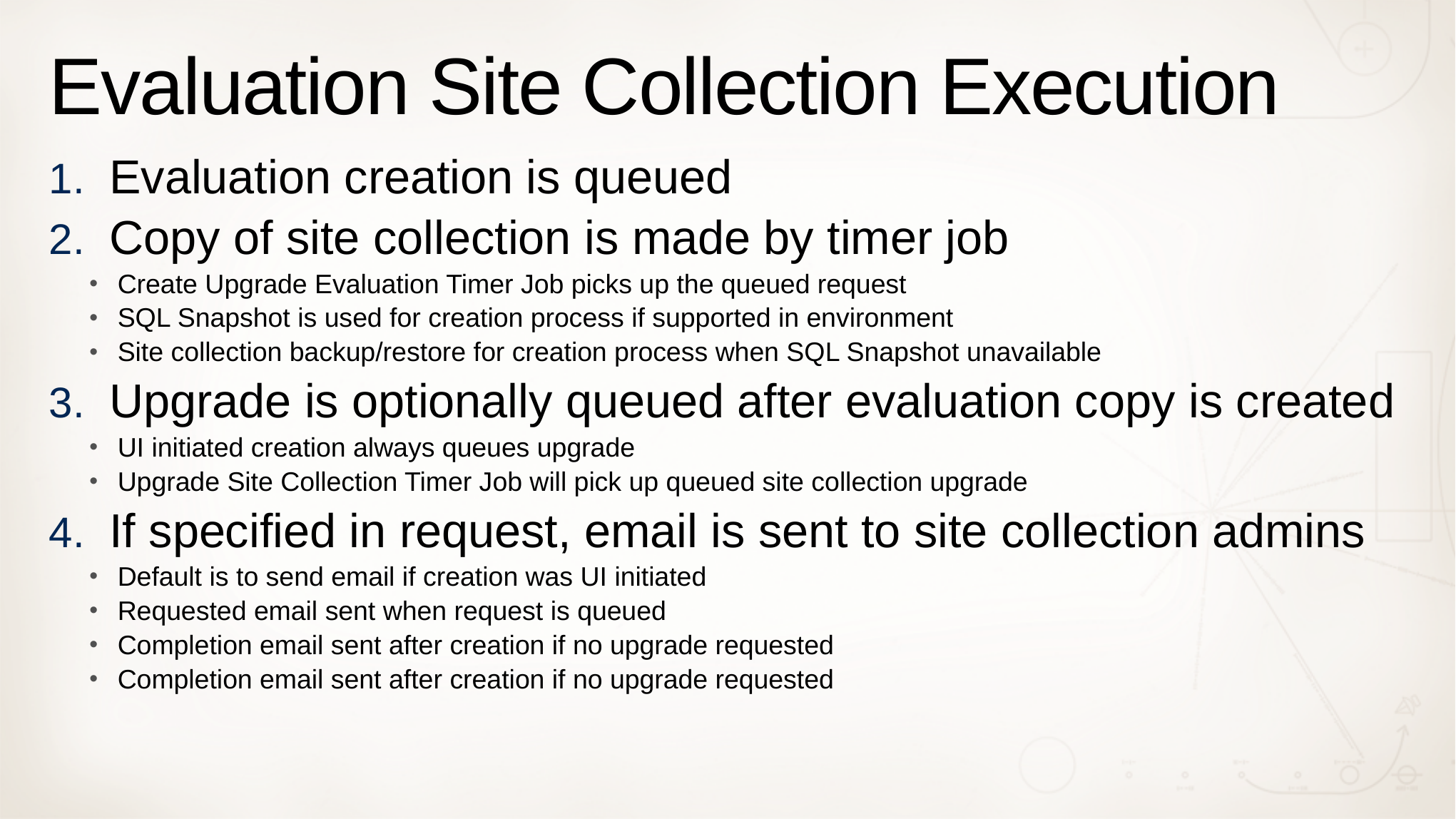

# Evaluation Site Collection Execution
Evaluation creation is queued
Copy of site collection is made by timer job
Create Upgrade Evaluation Timer Job picks up the queued request
SQL Snapshot is used for creation process if supported in environment
Site collection backup/restore for creation process when SQL Snapshot unavailable
Upgrade is optionally queued after evaluation copy is created
UI initiated creation always queues upgrade
Upgrade Site Collection Timer Job will pick up queued site collection upgrade
If specified in request, email is sent to site collection admins
Default is to send email if creation was UI initiated
Requested email sent when request is queued
Completion email sent after creation if no upgrade requested
Completion email sent after creation if no upgrade requested